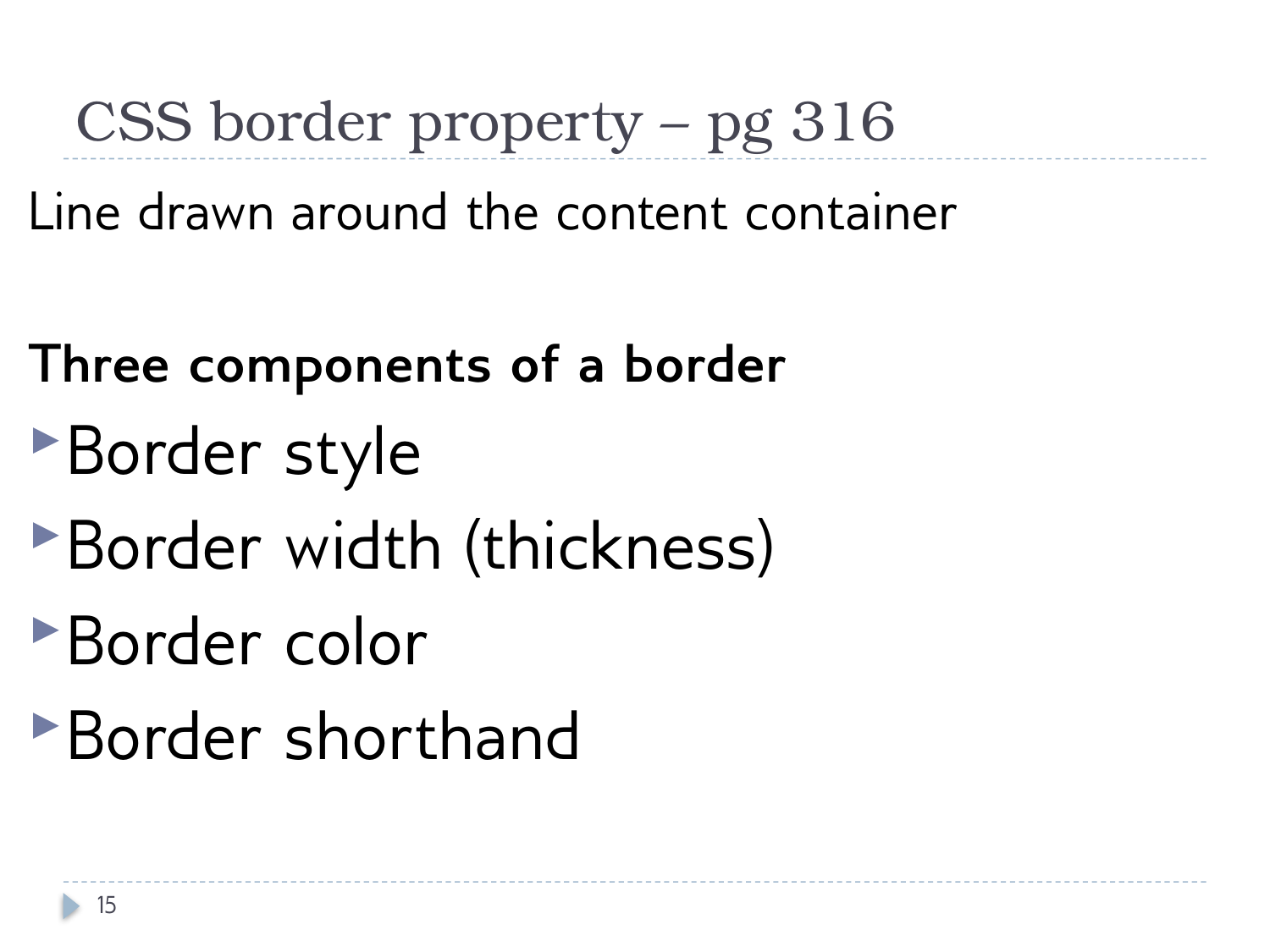

# CSS border property – pg 316
Line drawn around the content container

Three components of a border
Border style
Border width (thickness)
Border color
Border shorthand

15